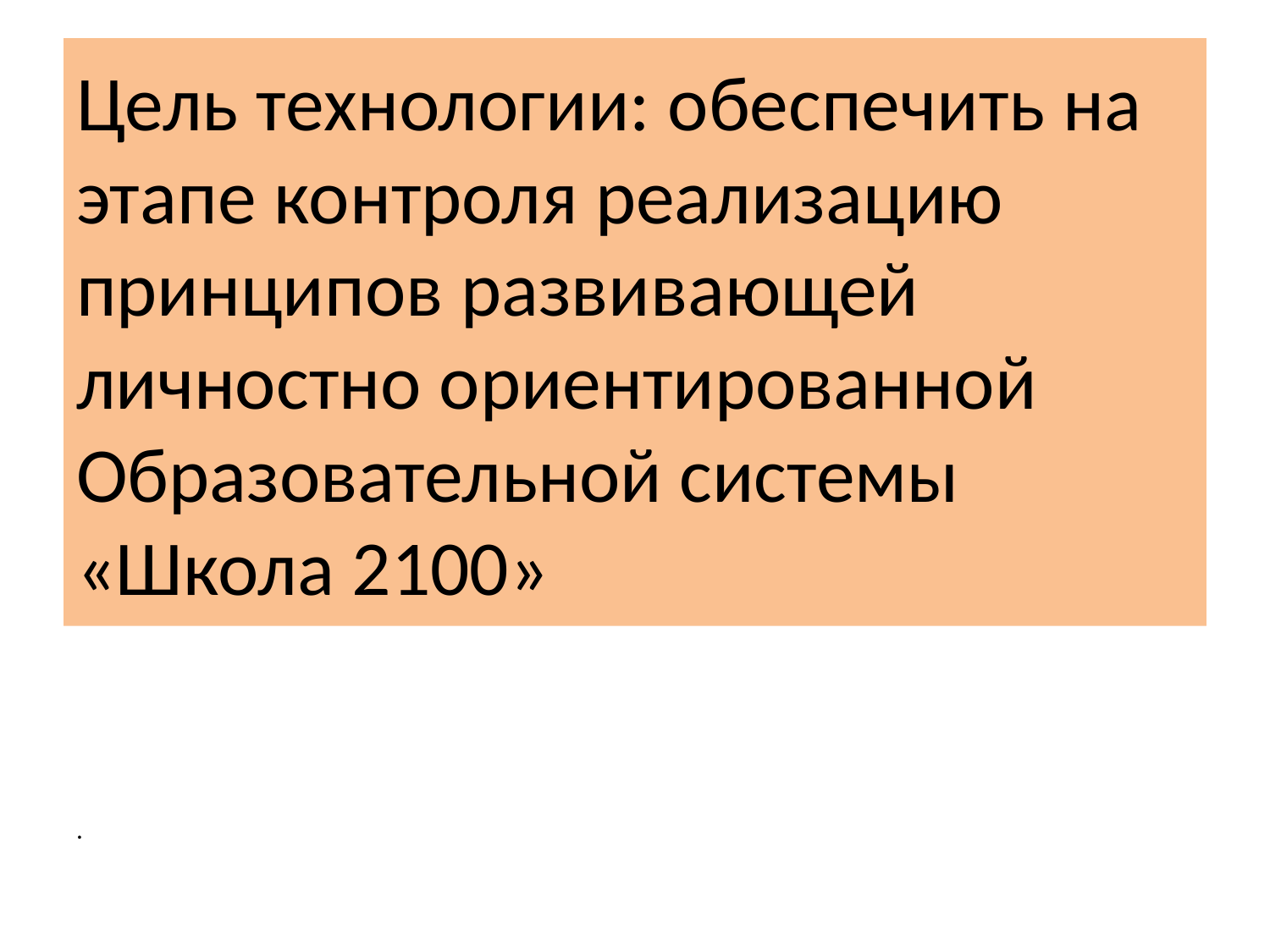

# Цель технологии: обеспечить на этапе контроля реализацию принципов развивающей личностно ориентированной Образовательной системы «Школа 2100»
.